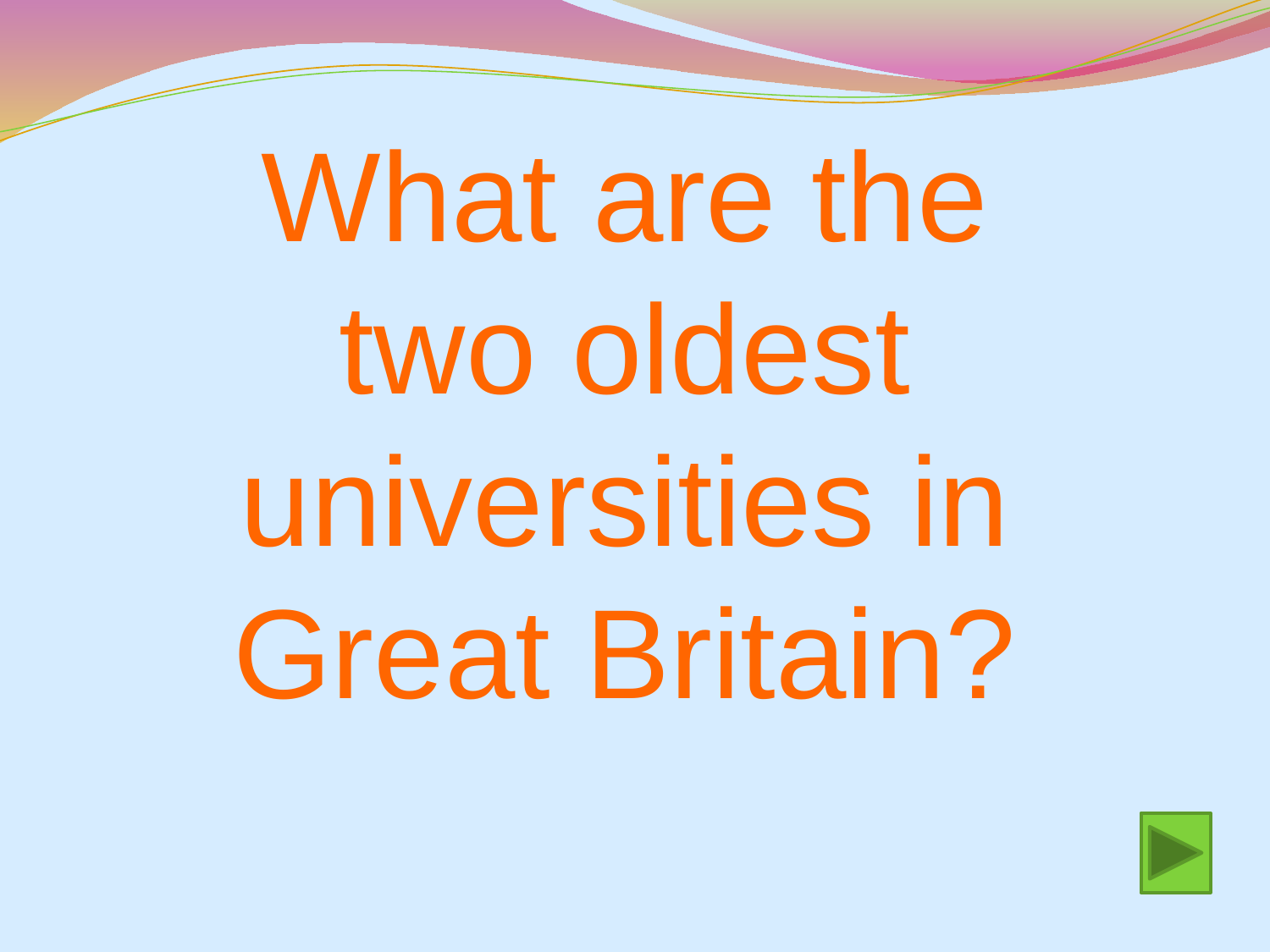

# What are the two oldest universities in Great Britain?